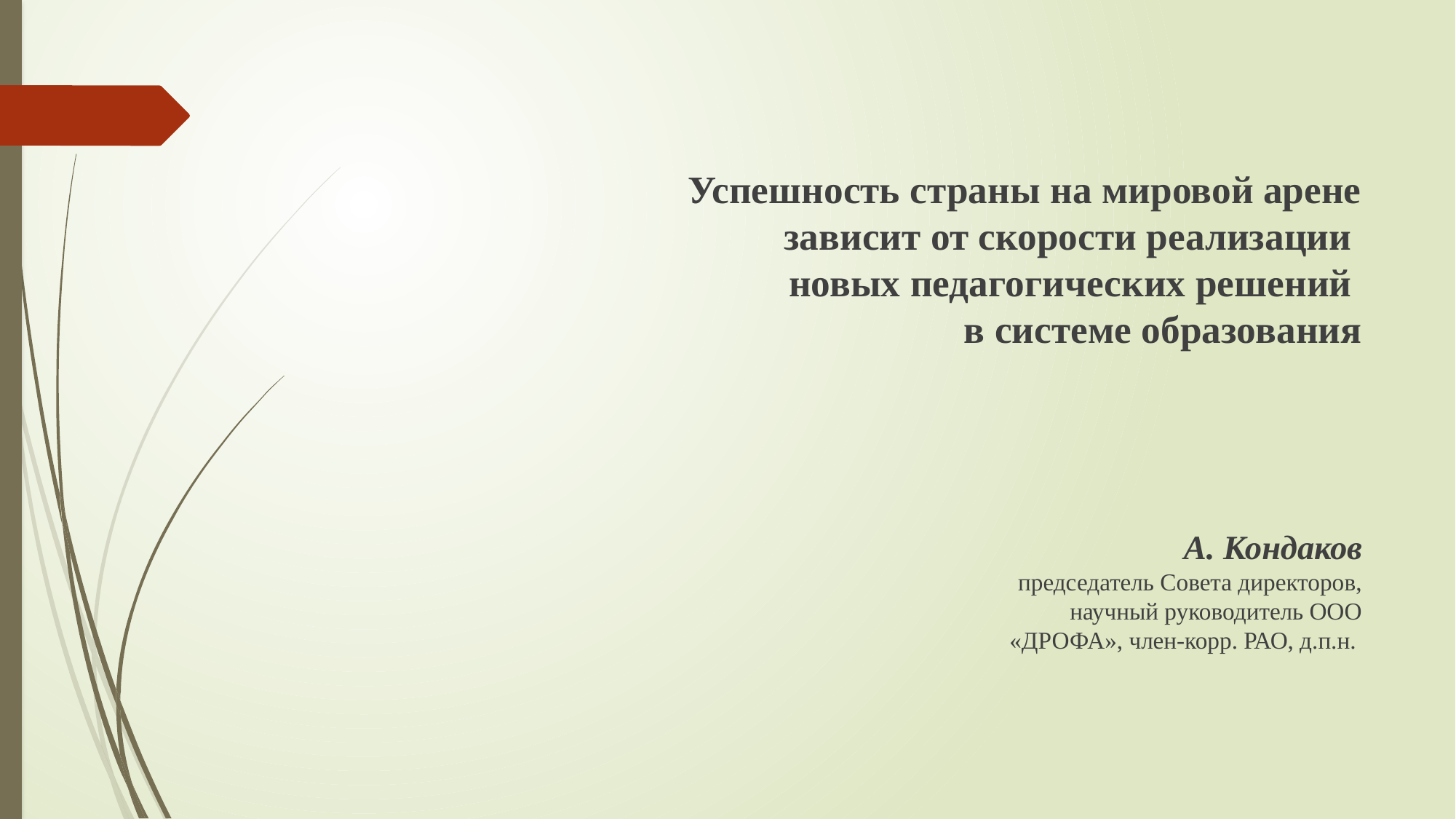

#
Успешность страны на мировой арене
 зависит от скорости реализации
новых педагогических решений
в системе образования

А. Кондаков
председатель Совета директоров,
научный руководитель ООО
«ДРОФА», член-корр. РАО, д.п.н.